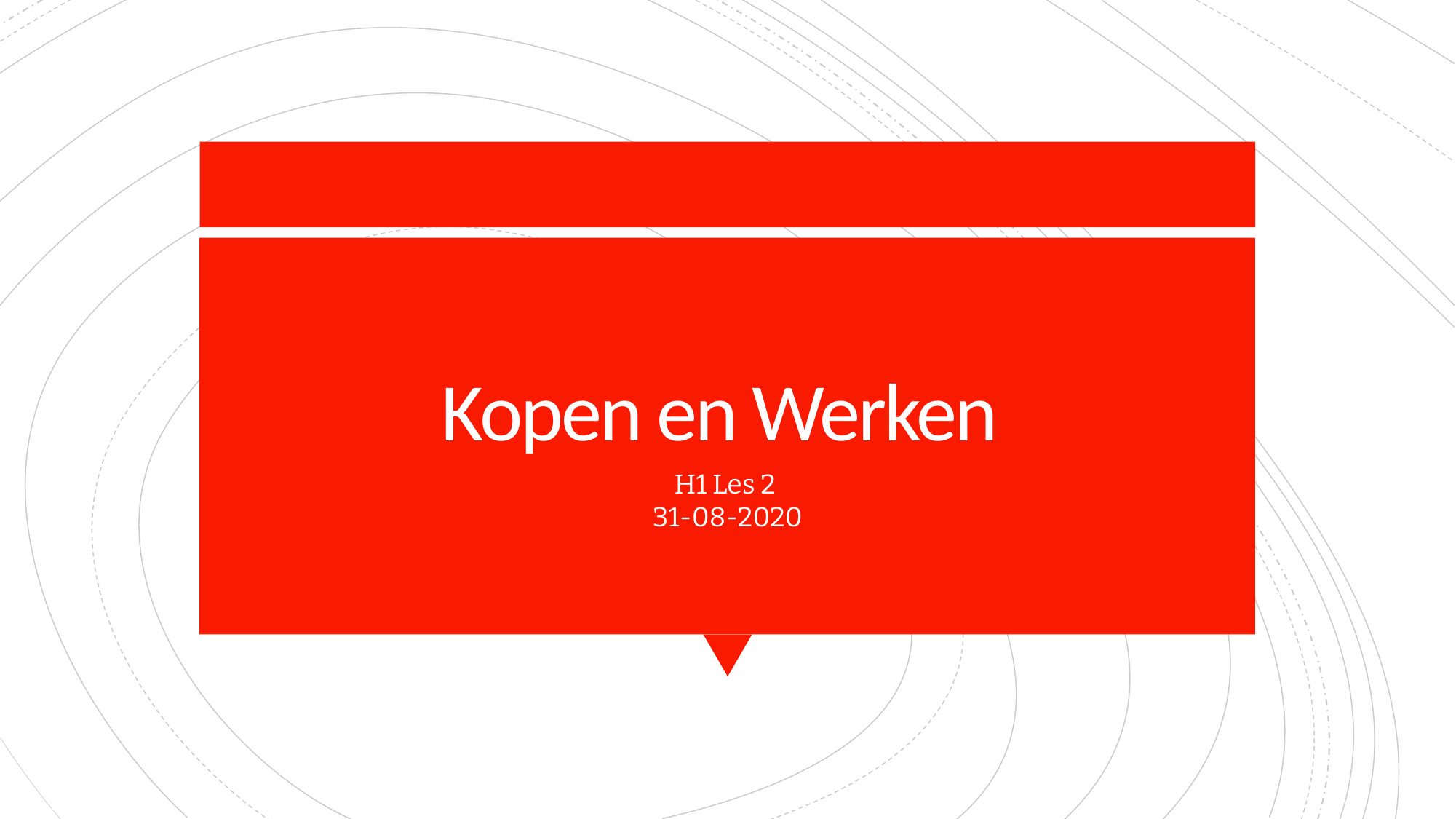

# Kopen en Werken
H1 Les 2
31-08-2020